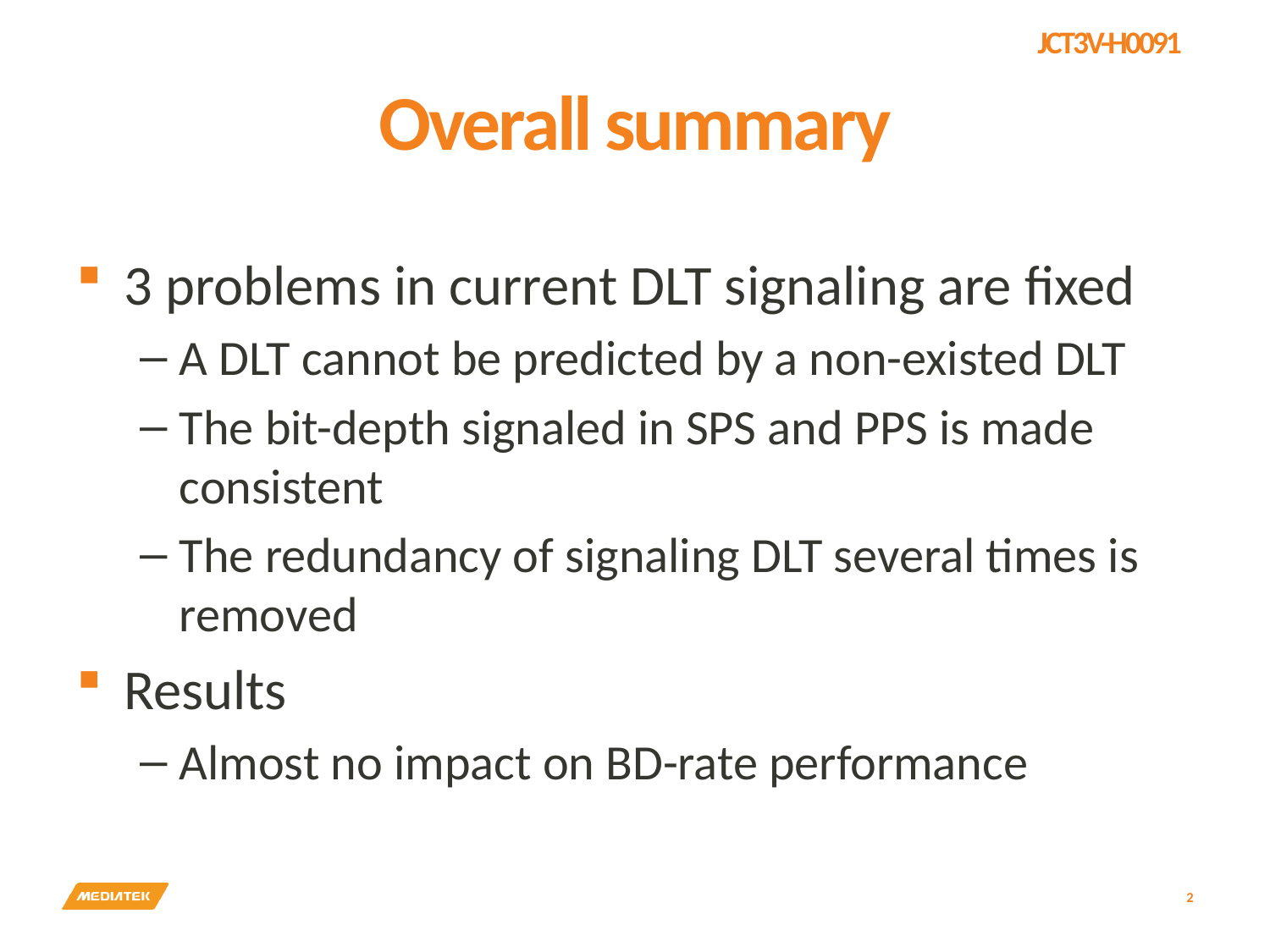

# Overall summary
3 problems in current DLT signaling are fixed
A DLT cannot be predicted by a non-existed DLT
The bit-depth signaled in SPS and PPS is made consistent
The redundancy of signaling DLT several times is removed
Results
Almost no impact on BD-rate performance
2